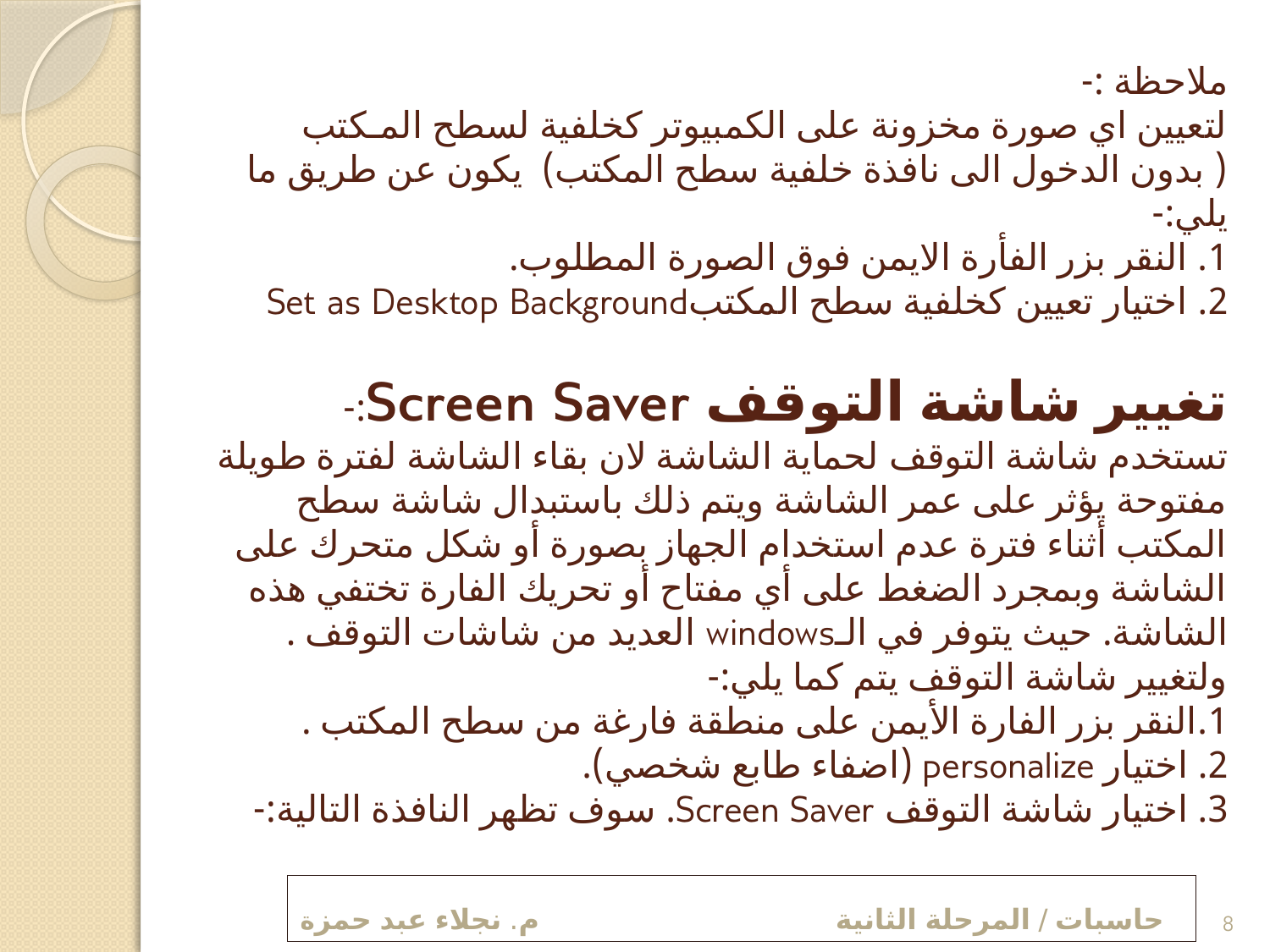

# ملاحظة :- لتعيين اي صورة مخزونة على الكمبيوتر كخلفية لسطح المـكتب ( بدون الدخول الى نافذة خلفية سطح المكتب)  يكون عن طريق ما يلي:- 1. النقر بزر الفأرة الايمن فوق الصورة المطلوب. 2. اختيار تعيين كخلفية سطح المكتبSet as Desktop Background تغيير شاشة التوقف Screen Saver:- تستخدم شاشة التوقف لحماية الشاشة لان بقاء الشاشة لفترة طويلة مفتوحة يؤثر على عمر الشاشة ويتم ذلك باستبدال شاشة سطح المكتب أثناء فترة عدم استخدام الجھاز بصورة أو شكل متحرك على الشاشة وبمجرد الضغط على أي مفتاح أو تحريك الفارة تختفي ھذه الشاشة. حيث يتوفر في الـwindows العديد من شاشات التوقف . ولتغيير شاشة التوقف يتم كما يلي:- 1.النقر بزر الفارة الأيمن على منطقة فارغة من سطح المكتب . 2. اختيار personalize (اضفاء طابع شخصي). 3. اختيار شاشة التوقف Screen Saver. سوف تظهر النافذة التالية:-
حاسبات/ المرحلة الثانية                                    م. نجلاء عبد حمزة
8